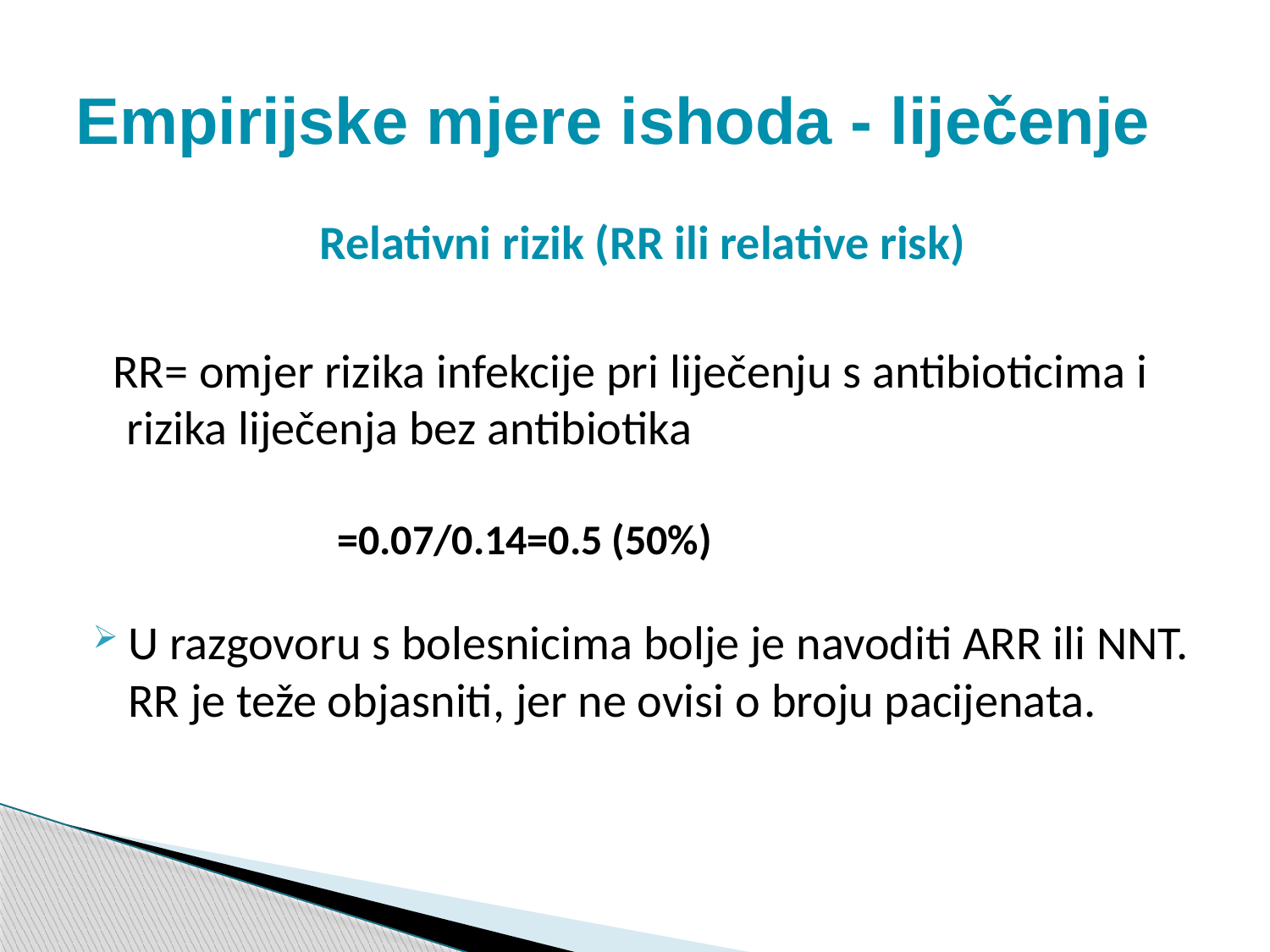

# Empirijske mjere ishoda - liječenje
Relativni rizik (RR ili relative risk)

  RR= omjer rizika infekcije pri liječenju s antibioticima i rizika liječenja bez antibiotika
=0.07/0.14=0.5 (50%)
U razgovoru s bolesnicima bolje je navoditi ARR ili NNT. RR je teže objasniti, jer ne ovisi o broju pacijenata.